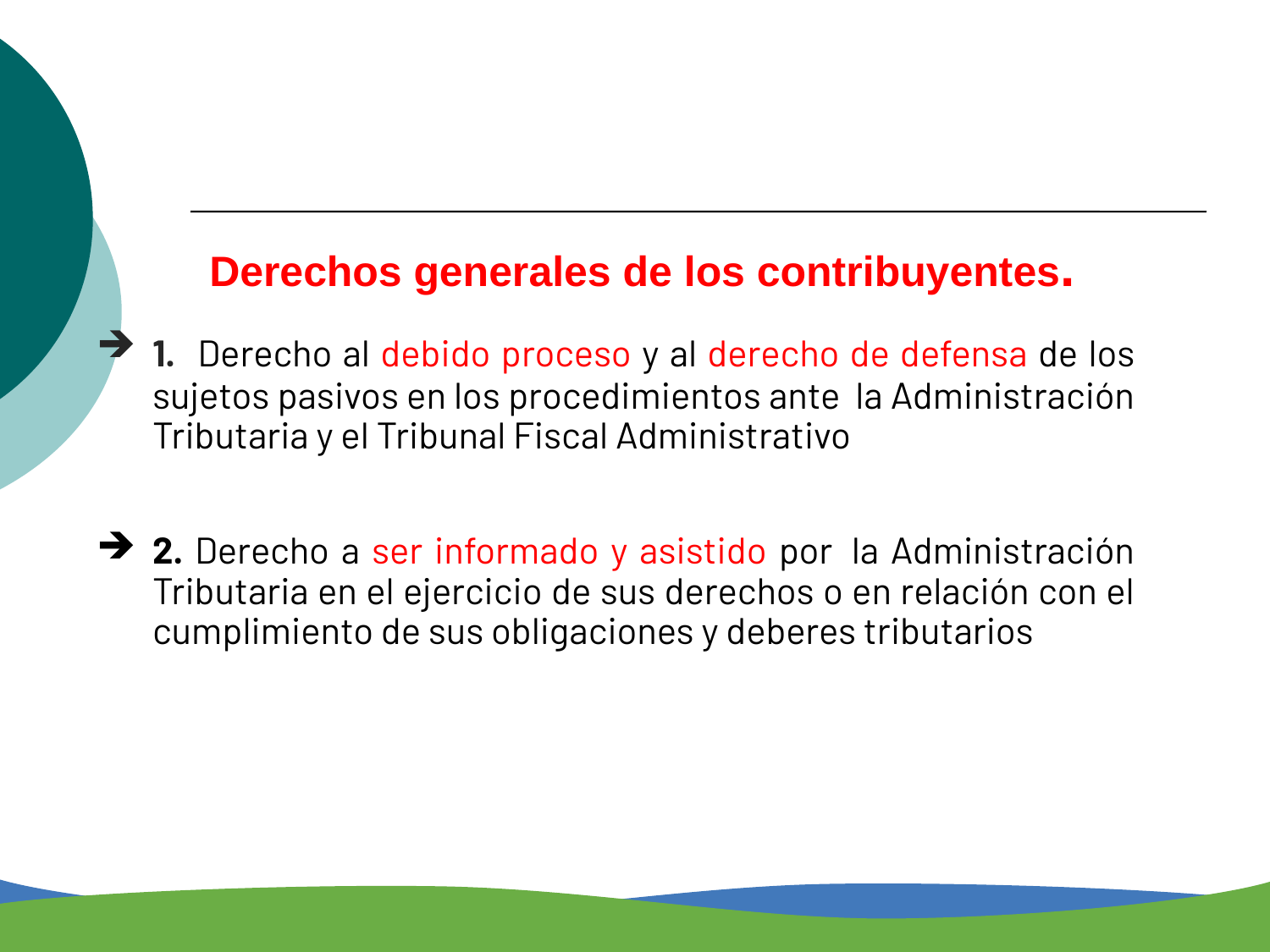

# Derechos generales de los contribuyentes.
1.  Derecho al debido proceso y al derecho de defensa de los sujetos pasivos en los procedimientos ante  la Administración Tributaria y el Tribunal Fiscal Administrativo

2. Derecho a ser informado y asistido por  la Administración Tributaria en el ejercicio de sus derechos o en relación con el cumplimiento de sus obligaciones y deberes tributarios